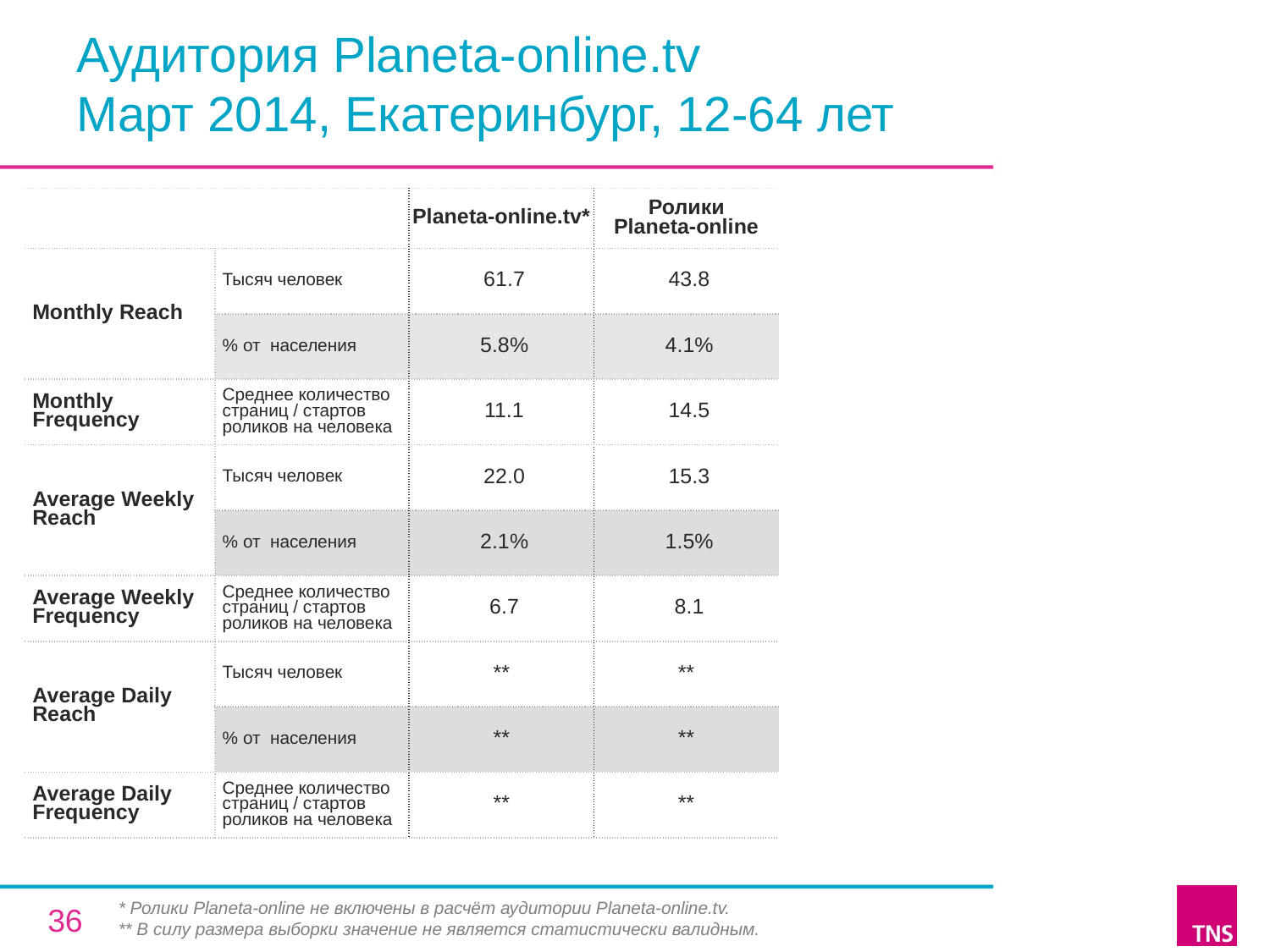

# Аудитория Planeta-online.tv Март 2014, Екатеринбург, 12-64 лет
|  |  | Planeta-online.tv\* | Ролики Planeta-online |
| --- | --- | --- | --- |
| Monthly Reach | Тысяч человек | 61.7 | 43.8 |
|  | % от населения | 5.8% | 4.1% |
| Monthly Frequency | Среднее количество страниц / стартов роликов на человека | 11.1 | 14.5 |
| Average Weekly Reach | Тысяч человек | 22.0 | 15.3 |
|  | % от населения | 2.1% | 1.5% |
| Average Weekly Frequency | Среднее количество страниц / стартов роликов на человека | 6.7 | 8.1 |
| Average Daily Reach | Тысяч человек | \*\* | \*\* |
|  | % от населения | \*\* | \*\* |
| Average Daily Frequency | Среднее количество страниц / стартов роликов на человека | \*\* | \*\* |
* Ролики Planeta-online не включены в расчёт аудитории Planeta-online.tv.
** В силу размера выборки значение не является статистически валидным.
36